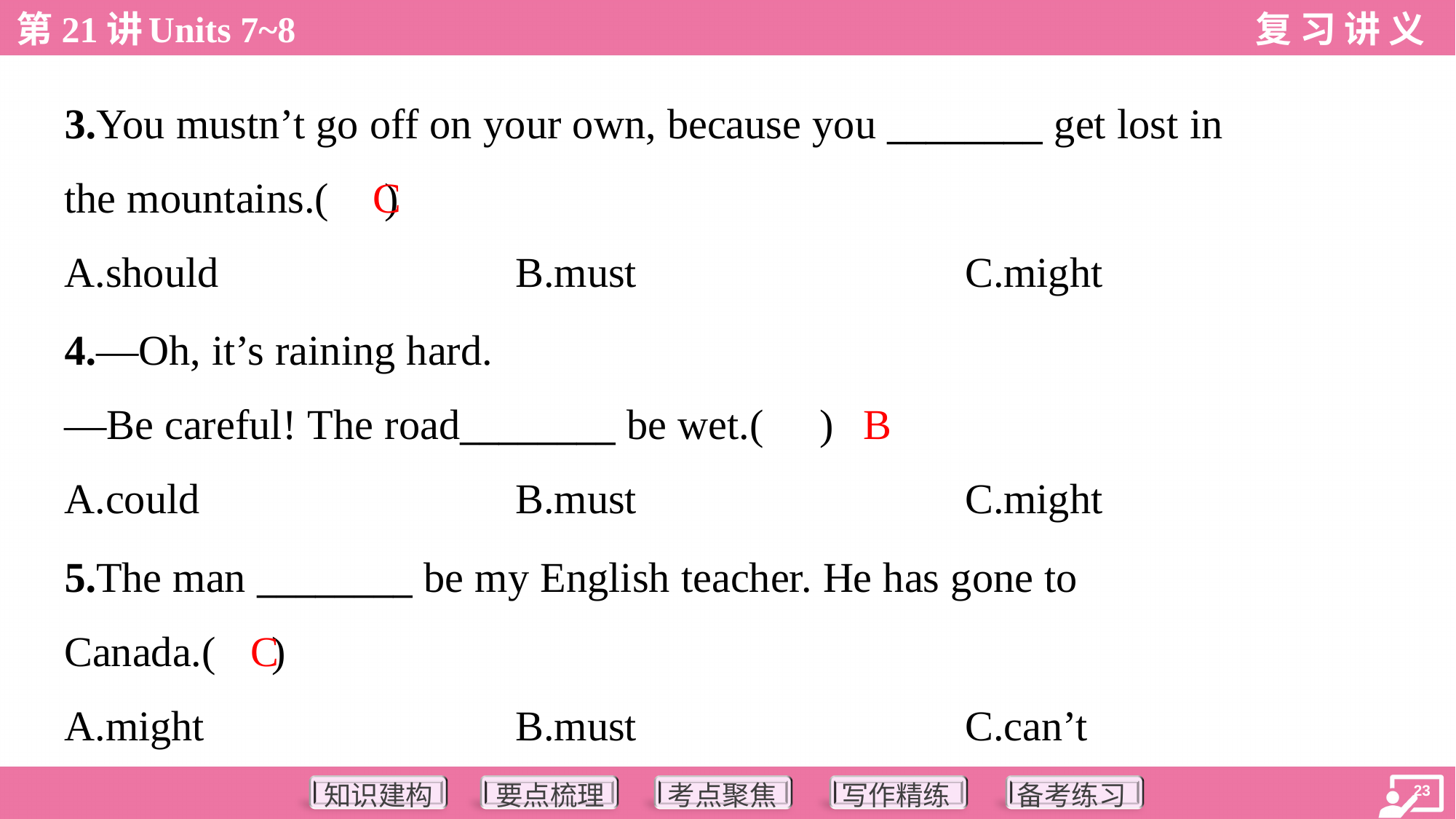

3.You mustn’t go off on your own, because you ________ get lost in
the mountains.(     )
C
A.should	B.must	C.might
4.—Oh, it’s raining hard.
—Be careful! The road________ be wet.(     )
B
A.could	B.must	C.might
5.The man ________ be my English teacher. He has gone to
Canada.(     )
C
A.might	B.must	C.can’t